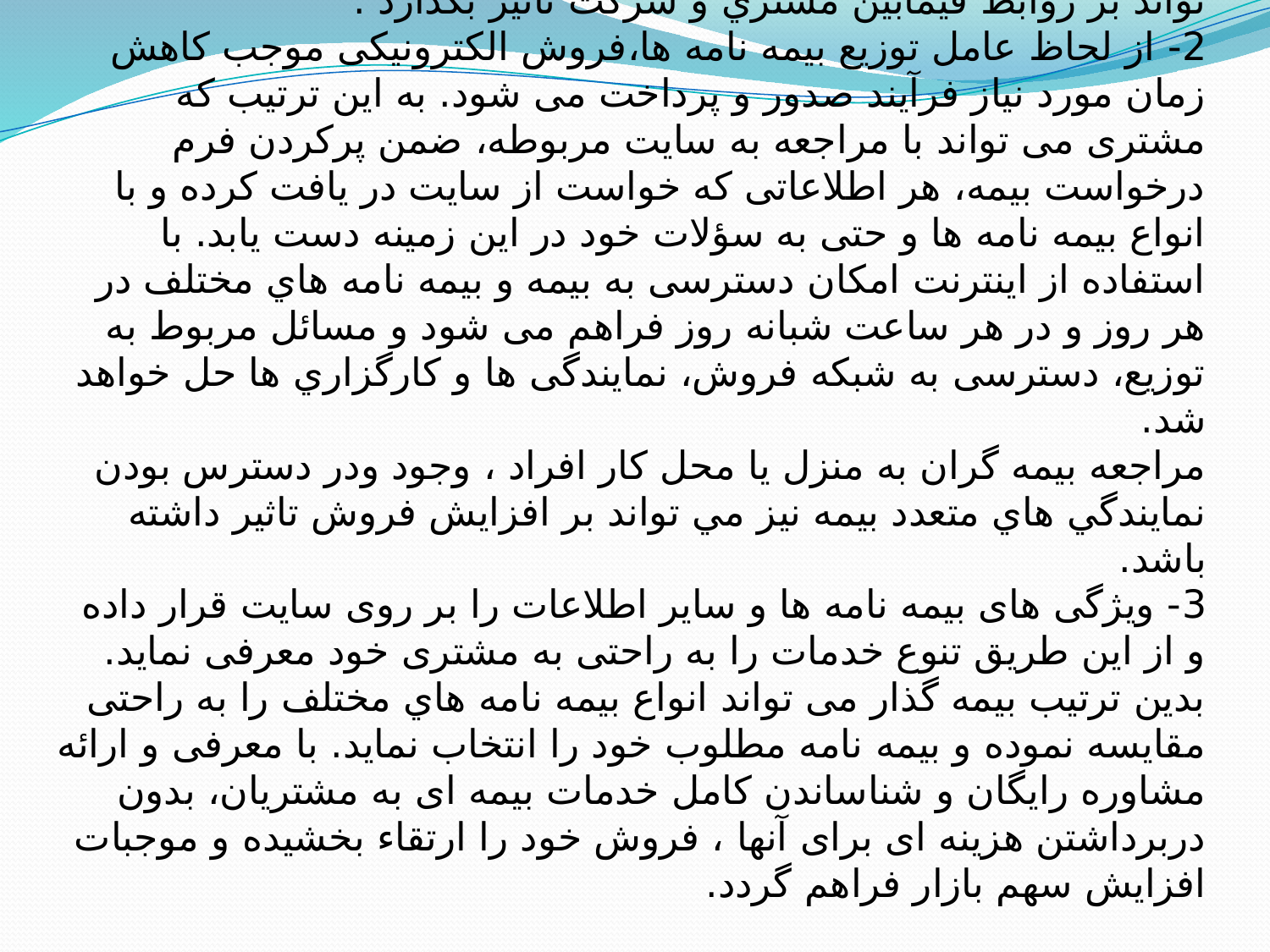

# 1- کیفیت مبلمان داخلی یا فضای داخلی و نمای خارجی ساختمان شرکت در ایجاد ذهنیت مثبت و وفاداری و تکرار خرید مشتری ای که جهت دریافت خدمات مراجعه می نماید، تاثیر بسزایی دارد. شركتهاي بيمه علاوه بر ارائه خدمات بيمه اي خوب بايد وضعيت محيط كاري خود را نيز از حيث نظم و آراستگي ، تهويه ؛ ميزان روشنايي ؛دكوراسيون و ..... مورد بررسي دقيق قرار دهند. زيرا اين مسائل به طور نامحسوس مي تواند بر روابط فيمابين مشتري و شركت تاثير بگذارد . 2- از لحاظ عامل توزیع بیمه نامه ها،‌فروش الکترونیکی موجب کاهش زمان مورد نیاز فرآیند صدور و پرداخت می شود. به این ترتیب که مشتری می تواند با مراجعه به سایت مربوطه، ضمن پرکردن فرم درخواست بیمه، هر اطلاعاتی که خواست از سایت در یافت کرده و با انواع بیمه نامه ها و حتی به سؤلات خود در این زمینه دست یابد. با استفاده از اینترنت امکان دسترسی به بیمه و بیمه نامه هاي مختلف در هر روز و در هر ساعت شبانه روز فراهم می شود و مسائل مربوط به توزیع، دسترسی به شبکه فروش، نمایندگی ها و کارگزاري ها حل خواهد شد. مراجعه بيمه گران به منزل يا محل كار افراد ، وجود ودر دسترس بودن نمايندگي هاي متعدد بيمه نیز مي تواند بر افزایش فروش تاثیر داشته باشد. 3- ویژگی های بیمه نامه ها و سایر اطلاعات را بر روی سایت قرار داده و از این طریق تنوع خدمات را به راحتی به مشتری خود معرفی نماید. بدین ترتیب بیمه گذار می تواند انواع بیمه نامه هاي مختلف را به راحتی مقایسه نموده و بیمه نامه مطلوب خود را انتخاب نماید. با معرفی و ارائه مشاوره رایگان و شناساندن کامل خدمات بیمه ای به مشتریان، بدون دربرداشتن هزینه ای برای آنها ، فروش خود را ارتقاء بخشیده و موجبات افزایش سهم بازار فراهم گردد.